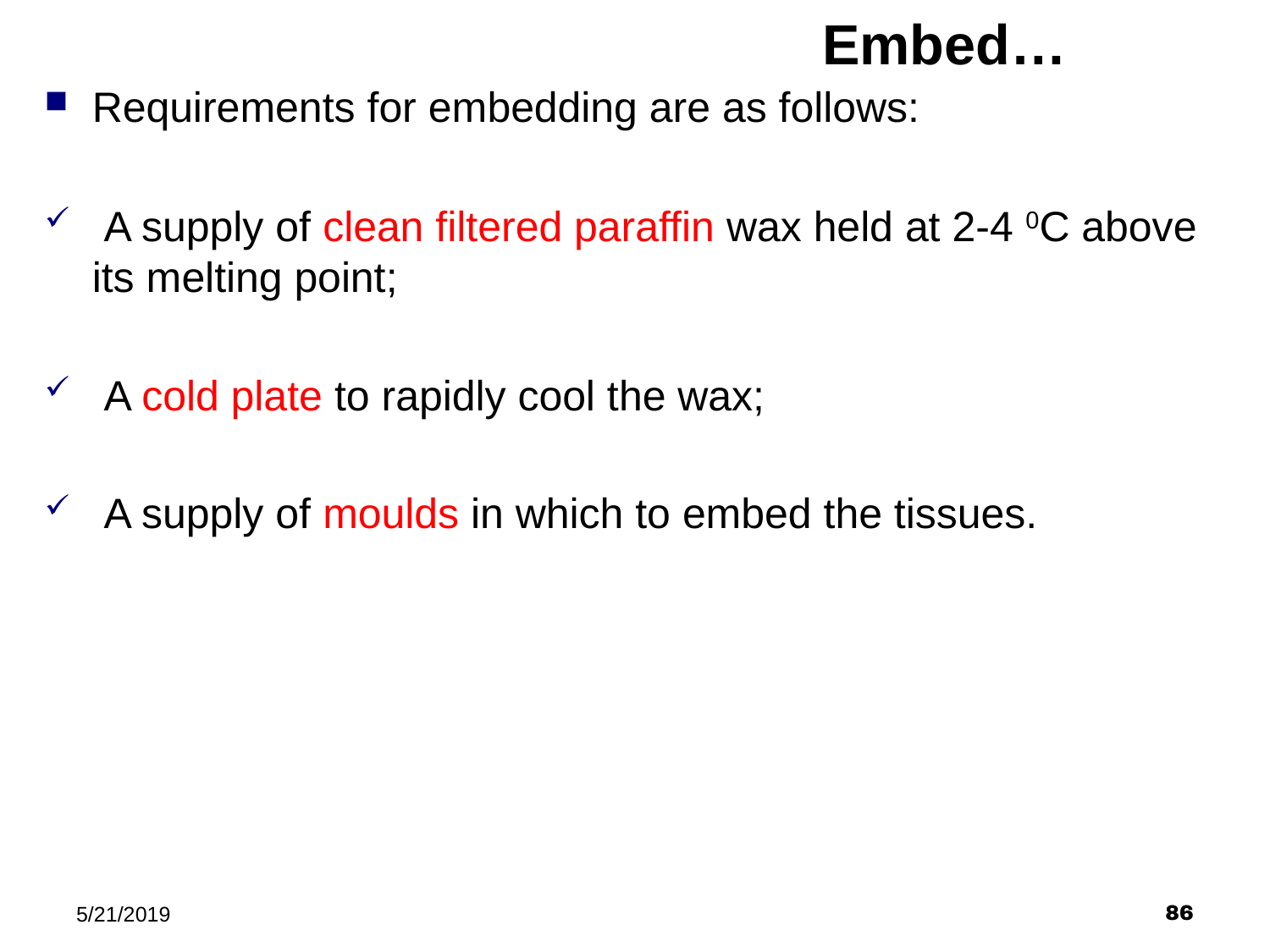

# Embed…
Requirements for embedding are as follows:

 A supply of clean filtered paraffin wax held at 2-4 0C above its melting point;

 A cold plate to rapidly cool the wax;

 A supply of moulds in which to embed the tissues.

5/21/2019
86